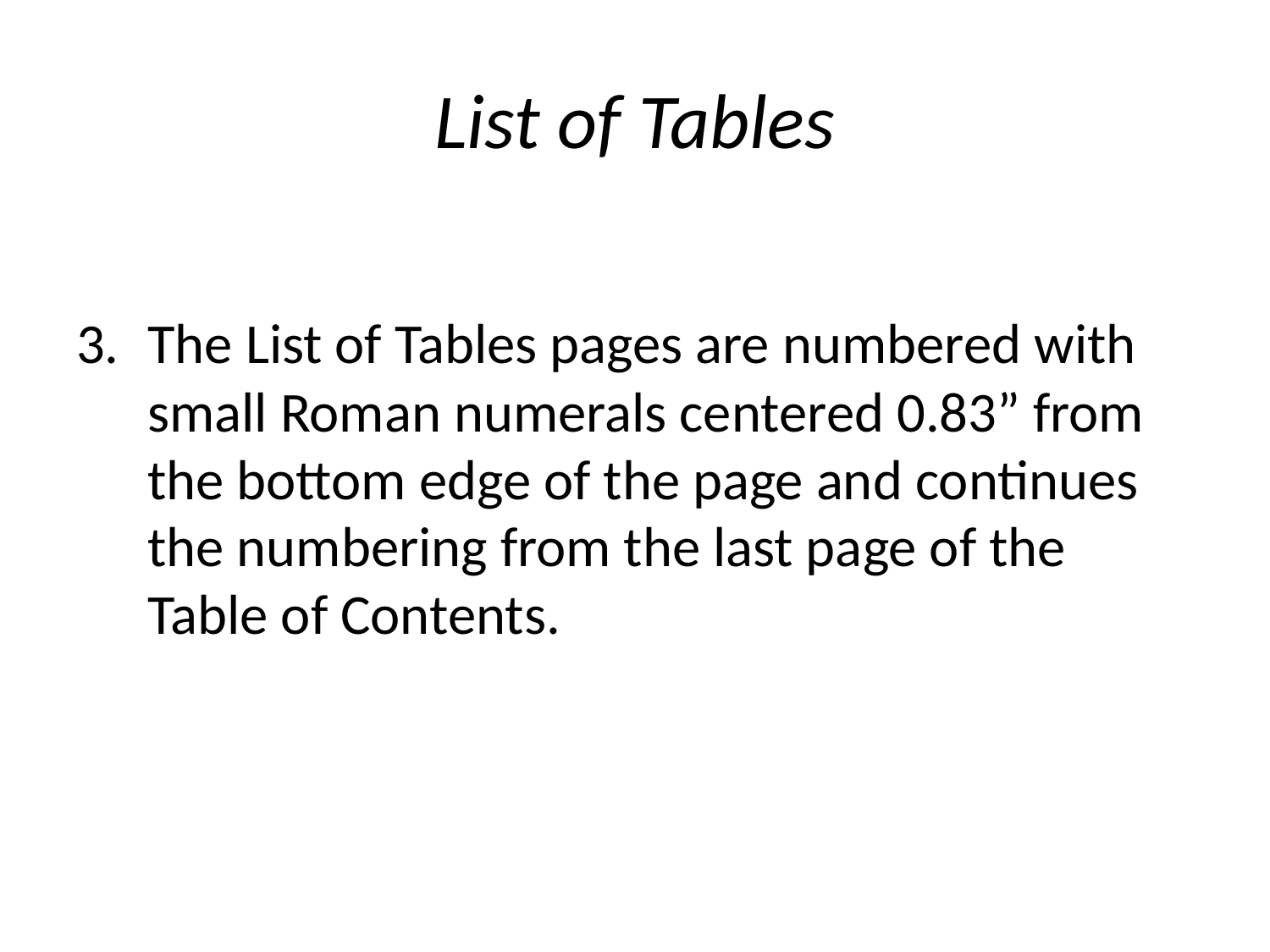

# List of Tables

The List of Tables pages are numbered with small Roman numerals centered 0.83” from the bottom edge of the page and continues the numbering from the last page of the Table of Contents.